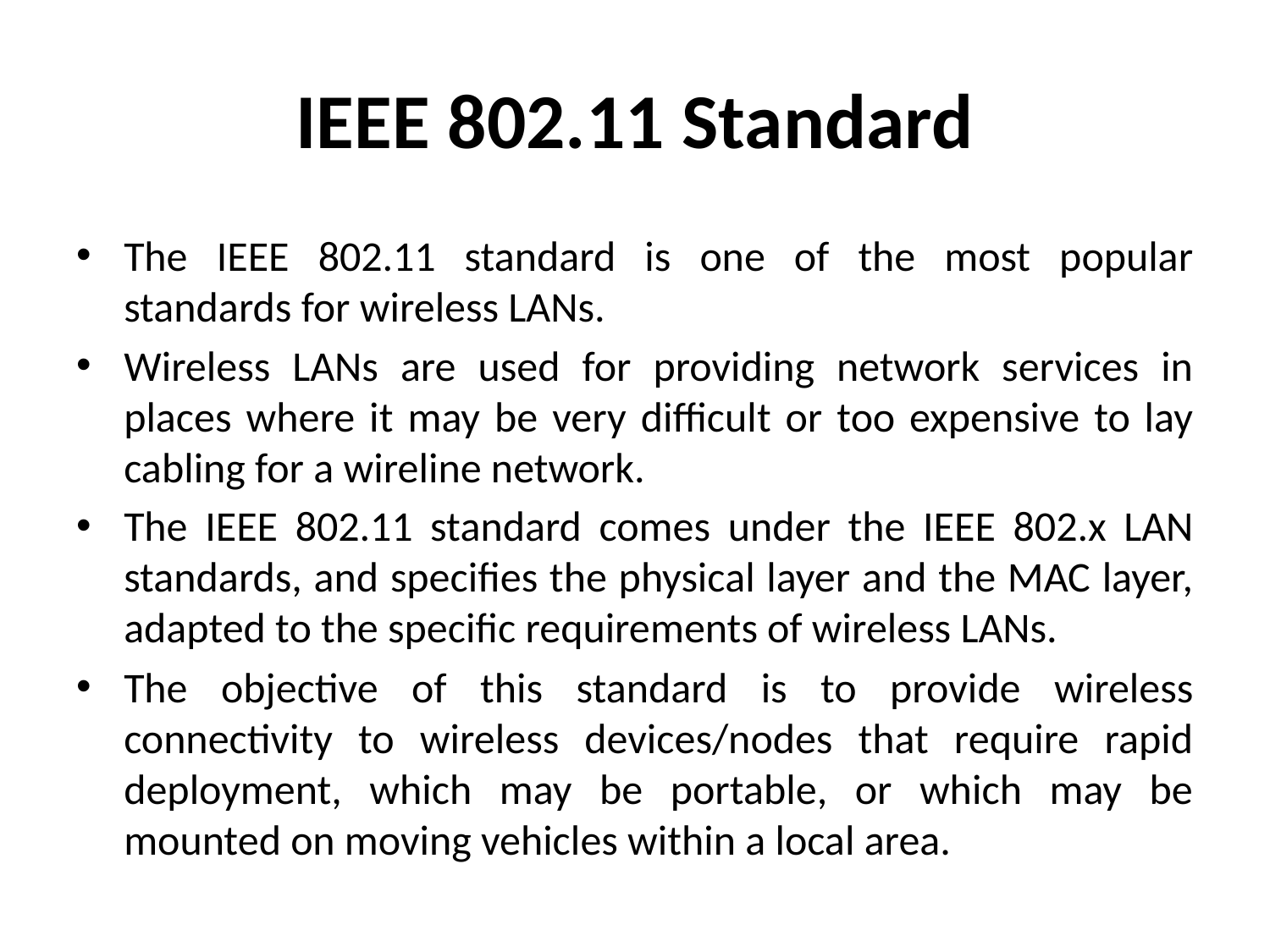

# IEEE 802.11 Standard
The IEEE 802.11 standard is one of the most popular standards for wireless LANs.
Wireless LANs are used for providing network services in places where it may be very difficult or too expensive to lay cabling for a wireline network.
The IEEE 802.11 standard comes under the IEEE 802.x LAN standards, and specifies the physical layer and the MAC layer, adapted to the specific requirements of wireless LANs.
The objective of this standard is to provide wireless connectivity to wireless devices/nodes that require rapid deployment, which may be portable, or which may be mounted on moving vehicles within a local area.